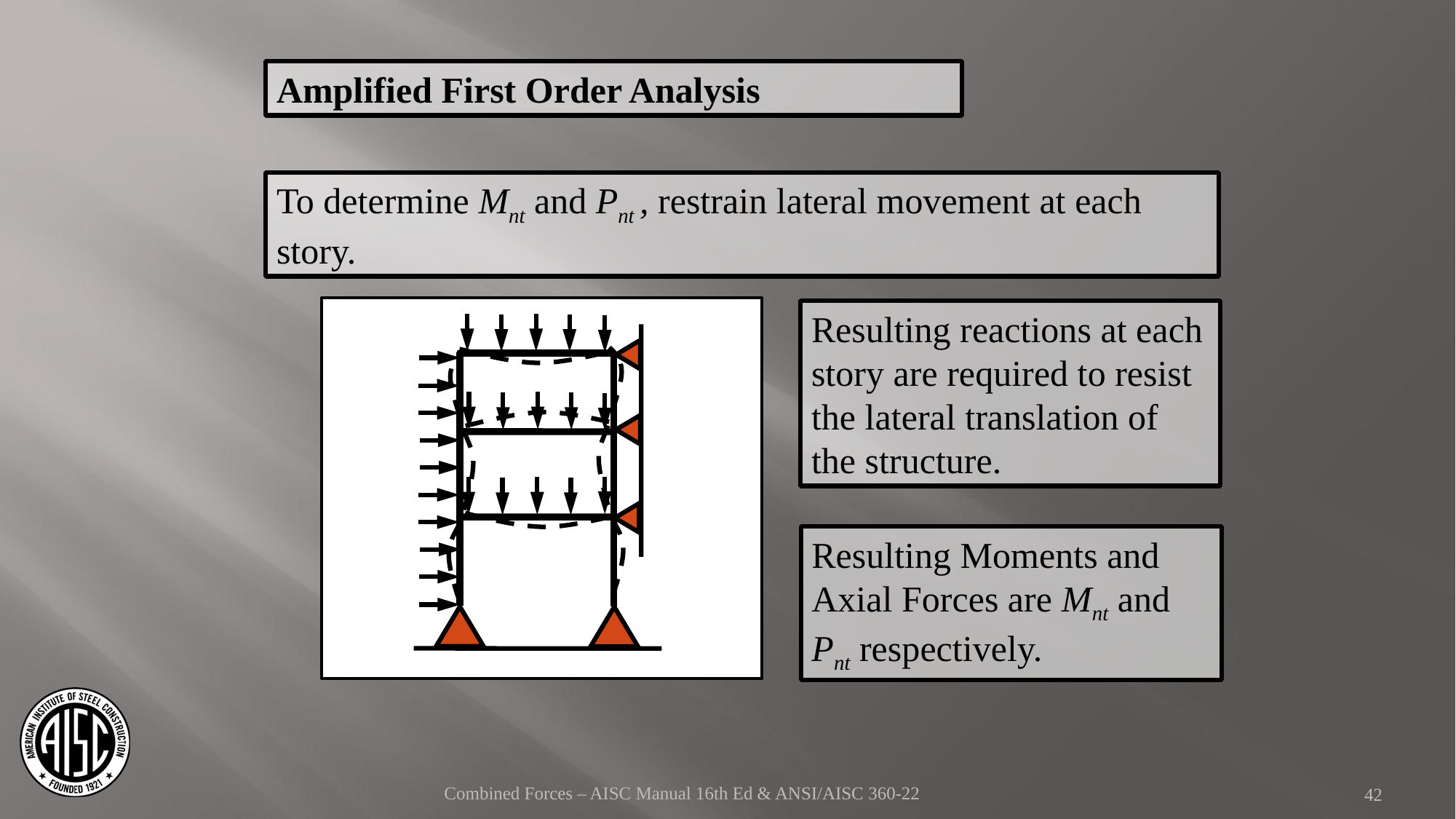

Amplified First Order Analysis
To determine Mnt and Pnt , restrain lateral movement at each story.

Resulting reactions at each story are required to resist the lateral translation of the structure.

Resulting Moments and Axial Forces are Mnt and Pnt respectively.

Combined Forces – AISC Manual 16th Ed & ANSI/AISC 360-22
42